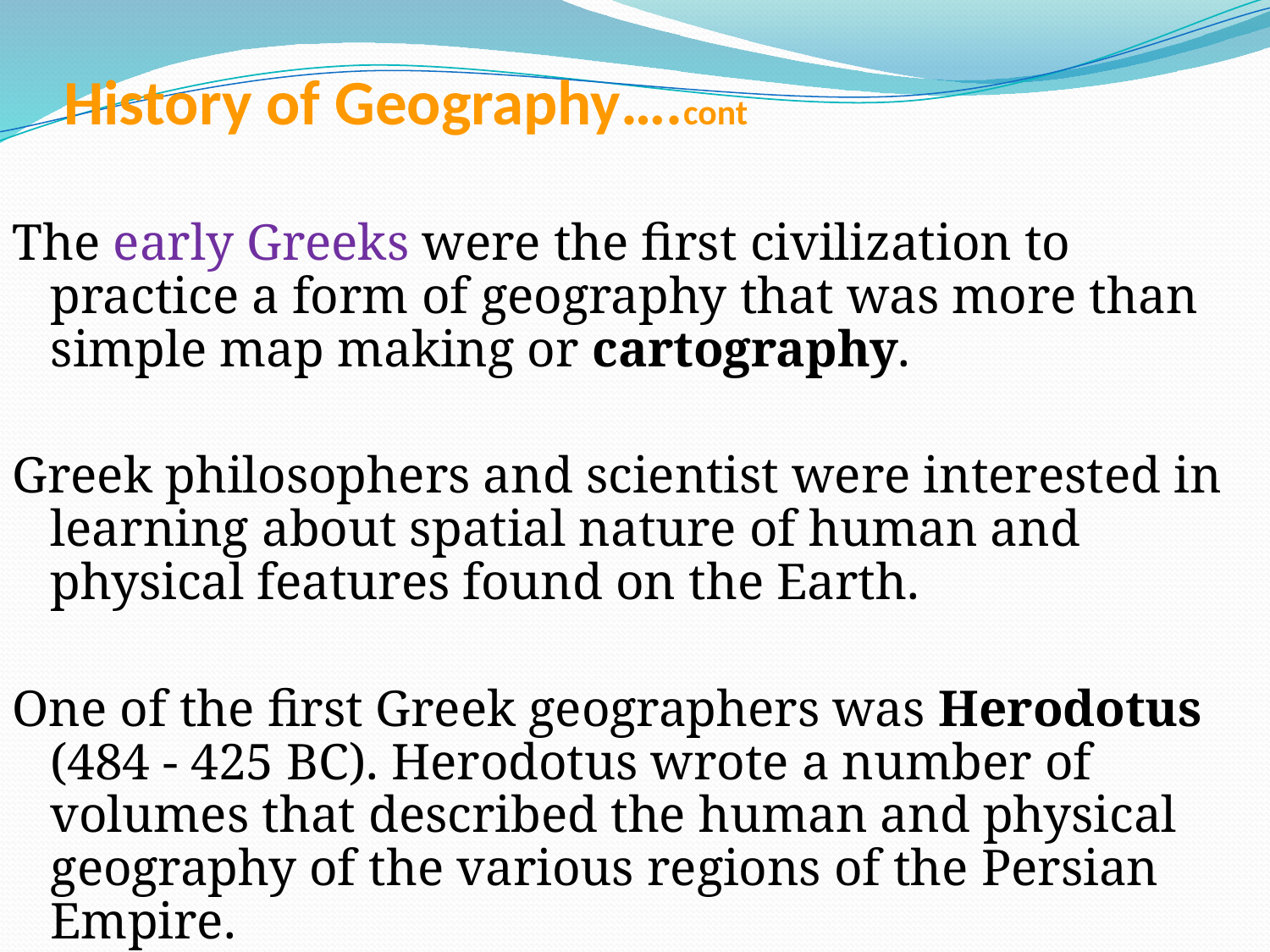

# History of Geography….cont
The early Greeks were the first civilization to practice a form of geography that was more than simple map making or cartography.

Greek philosophers and scientist were interested in learning about spatial nature of human and physical features found on the Earth.

One of the first Greek geographers was Herodotus (484 - 425 BC). Herodotus wrote a number of volumes that described the human and physical geography of the various regions of the Persian Empire.